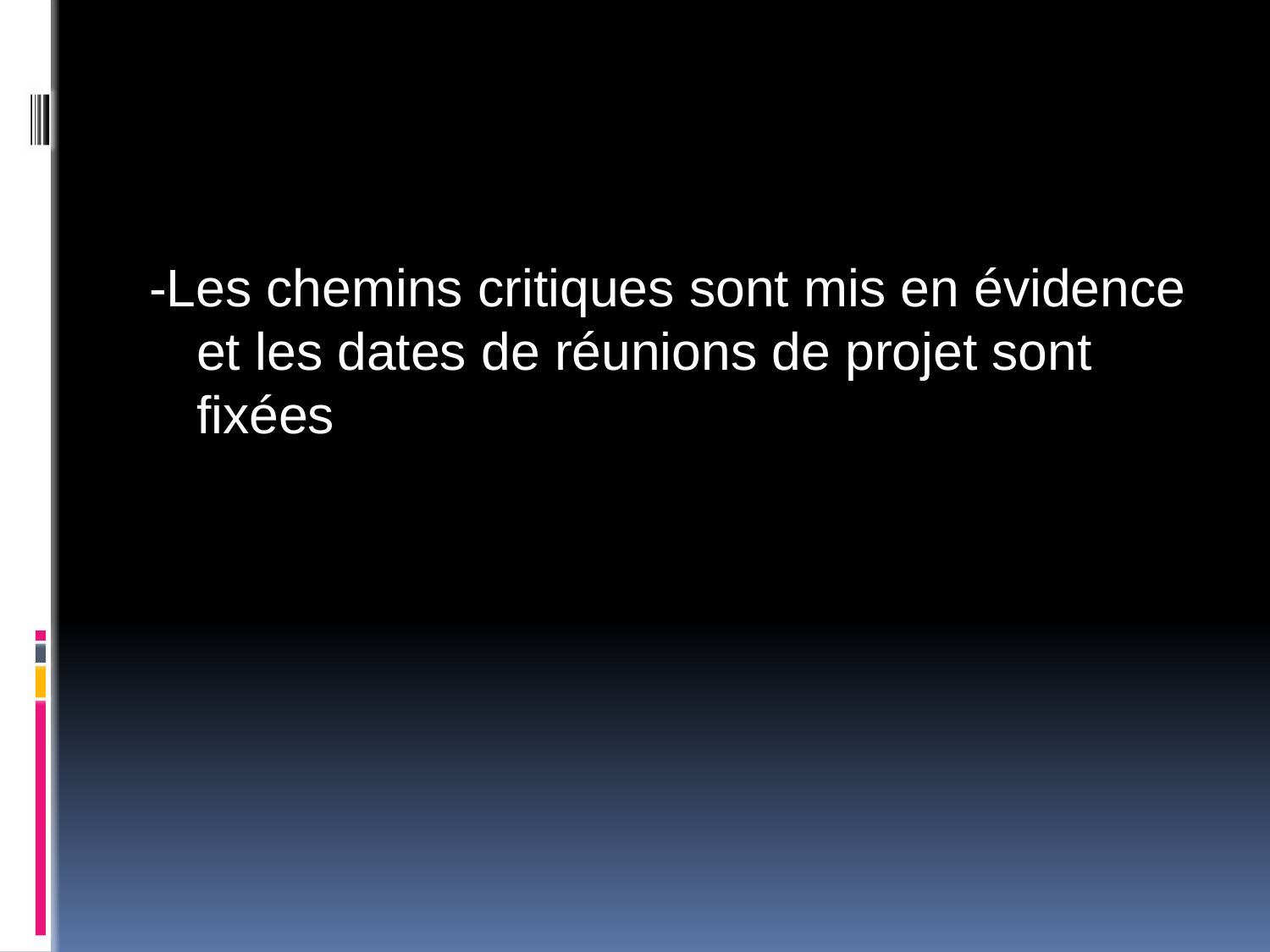

#
-Les chemins critiques sont mis en évidence et les dates de réunions de projet sont fixées